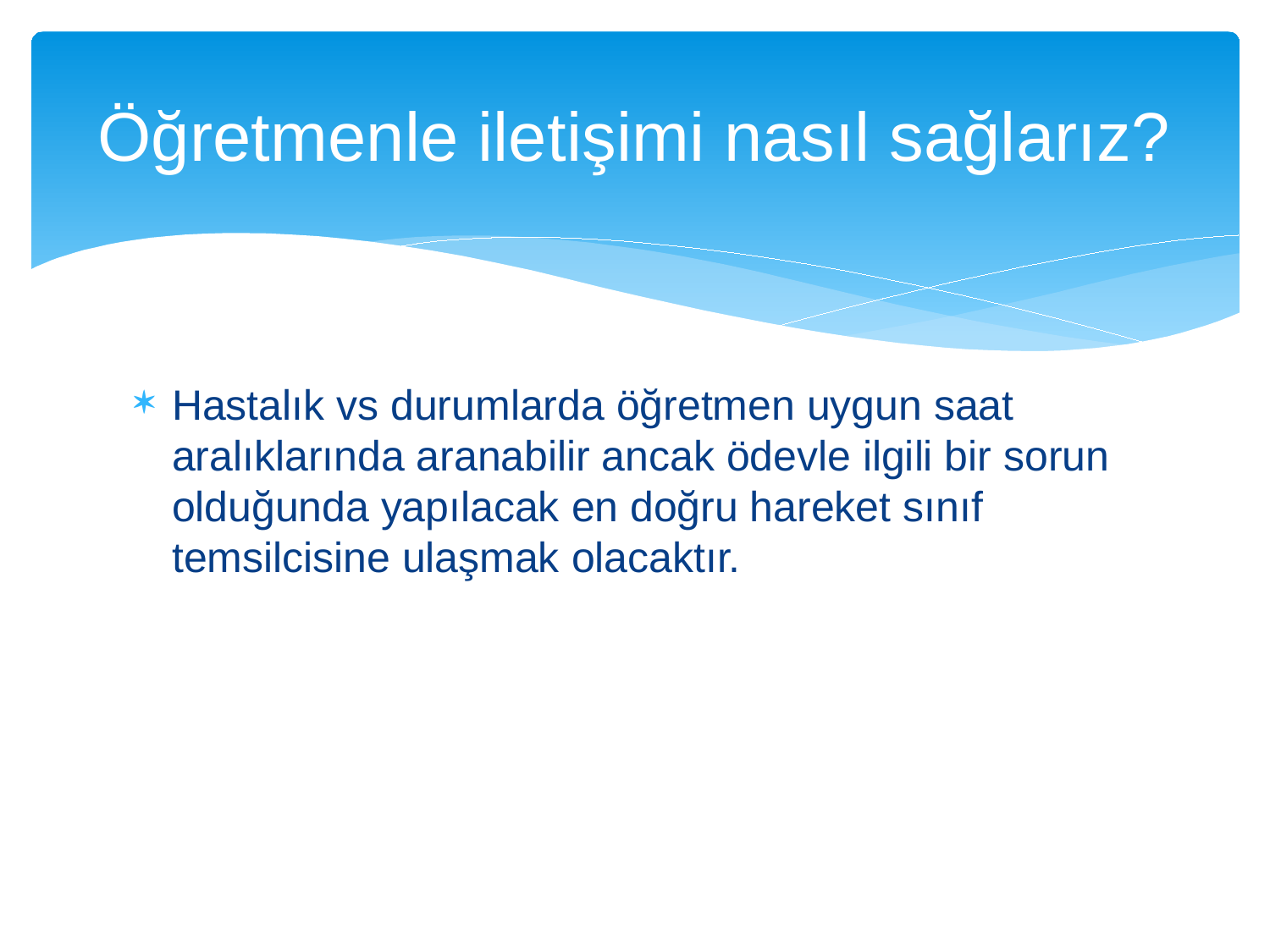

# Öğretmenle iletişimi nasıl sağlarız?
Hastalık vs durumlarda öğretmen uygun saat aralıklarında aranabilir ancak ödevle ilgili bir sorun olduğunda yapılacak en doğru hareket sınıf temsilcisine ulaşmak olacaktır.